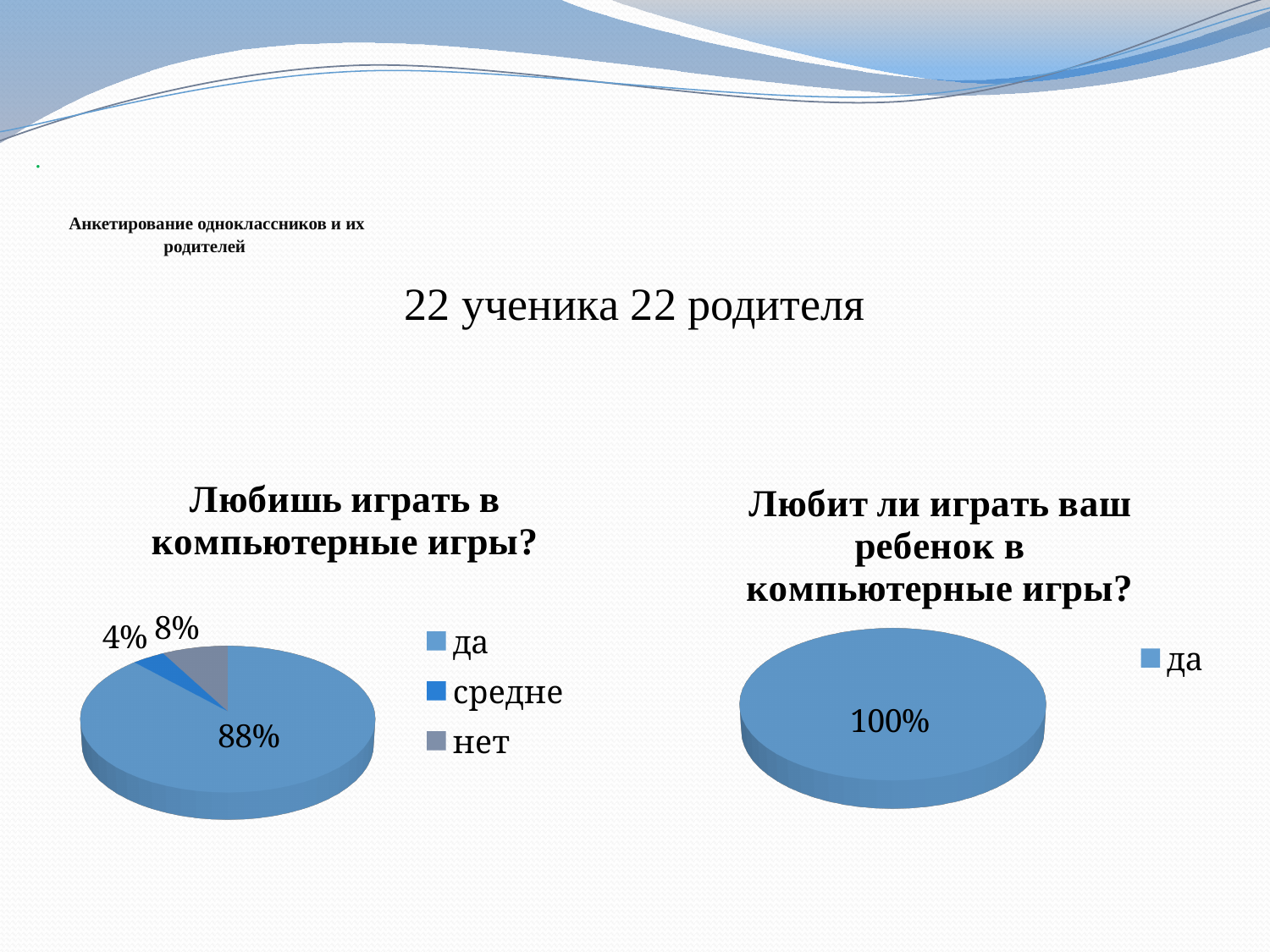

# . Анкетирование одноклассников и их родителей
22 ученика 22 родителя

[unsupported chart]

[unsupported chart]